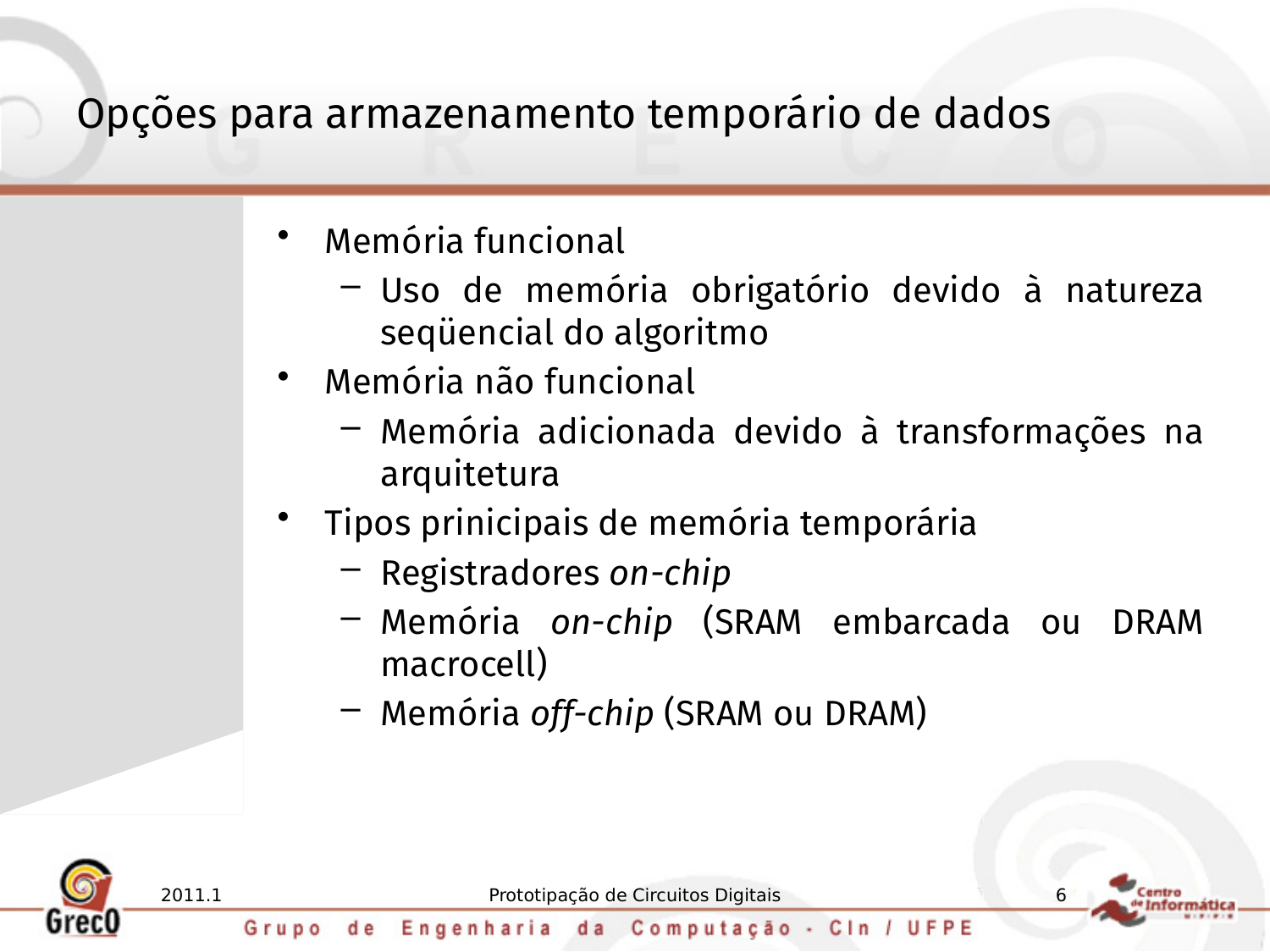

# Opções para armazenamento temporário de dados
Memória funcional
Uso de memória obrigatório devido à natureza seqüencial do algoritmo
Memória não funcional
Memória adicionada devido à transformações na arquitetura
Tipos prinicipais de memória temporária
Registradores on-chip
Memória on-chip (SRAM embarcada ou DRAM macrocell)
Memória off-chip (SRAM ou DRAM)
2011.1
Prototipação de Circuitos Digitais
6